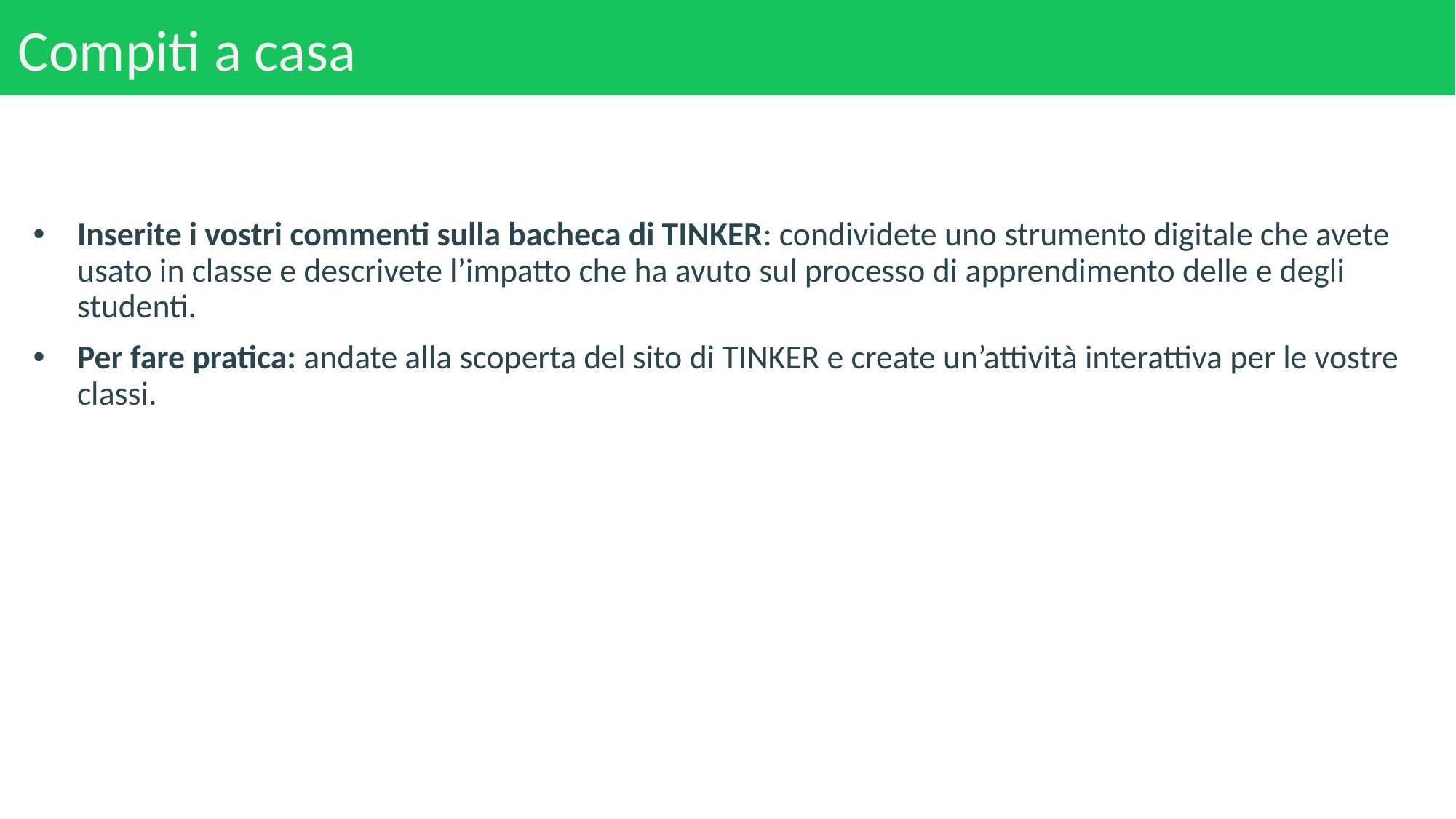

# Compiti a casa

Inserite i vostri commenti sulla bacheca di TINKER: condividete uno strumento digitale che avete usato in classe e descrivete l’impatto che ha avuto sul processo di apprendimento delle e degli studenti.
Per fare pratica: andate alla scoperta del sito di TINKER e create un’attività interattiva per le vostre classi.